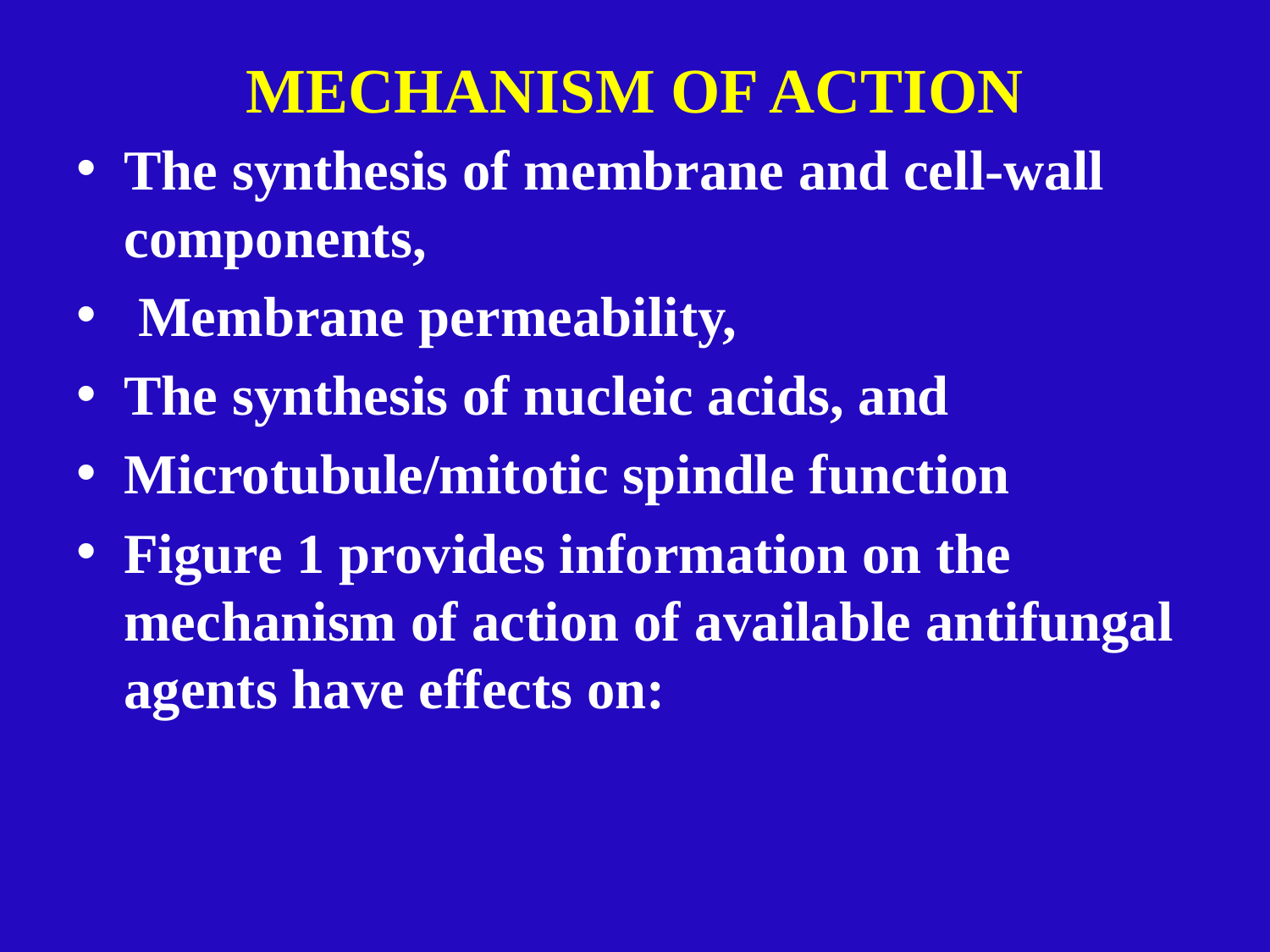

# MECHANISM OF ACTION
The synthesis of membrane and cell-wall components,
 Membrane permeability,
The synthesis of nucleic acids, and
Microtubule/mitotic spindle function
Figure 1 provides information on the mechanism of action of available antifungal agents have effects on: